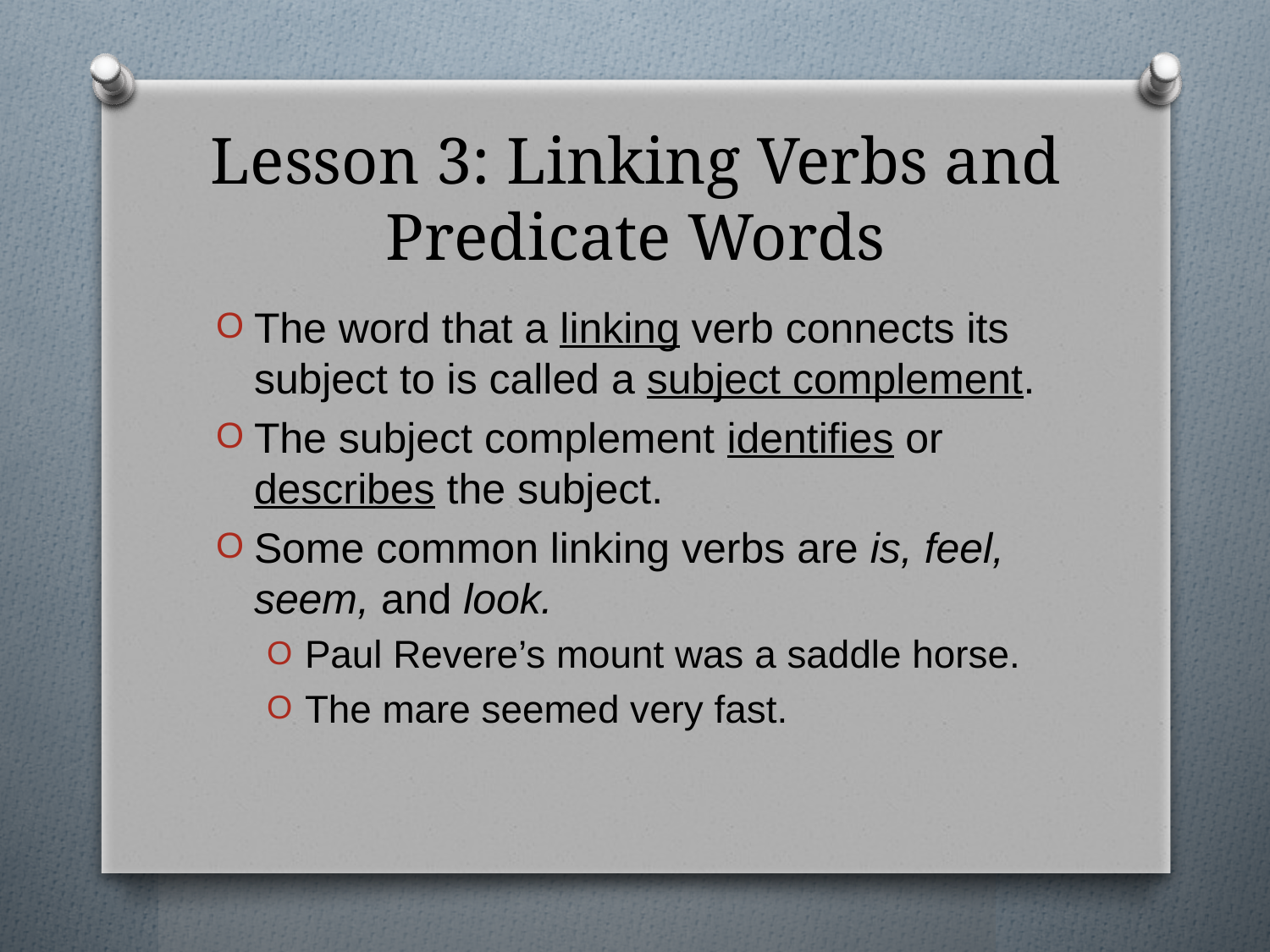

# Lesson 3: Linking Verbs and Predicate Words
The word that a linking verb connects its subject to is called a subject complement.
The subject complement identifies or describes the subject.
Some common linking verbs are is, feel, seem, and look.
Paul Revere’s mount was a saddle horse.
The mare seemed very fast.